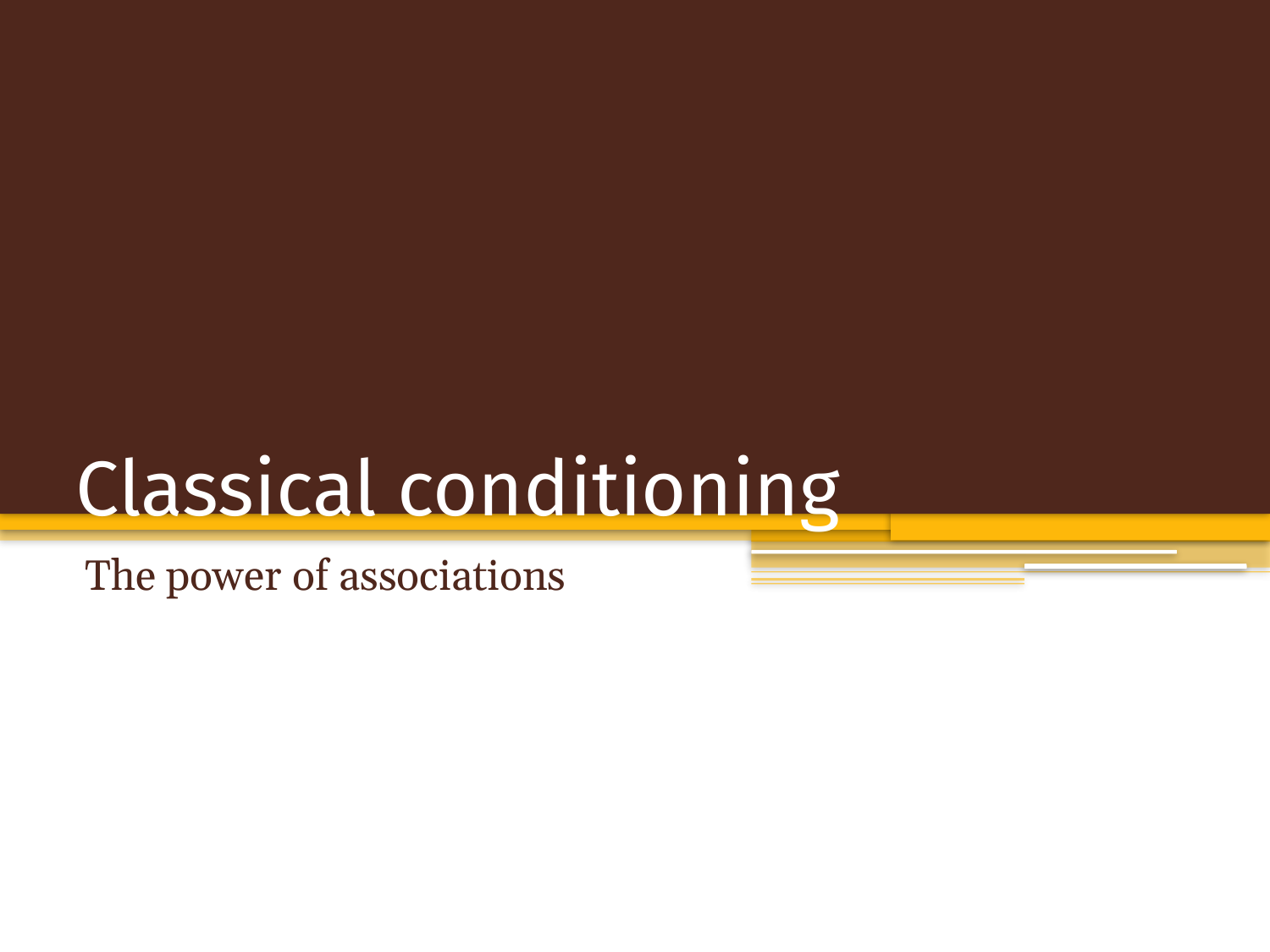

# Classical conditioning
The power of associations